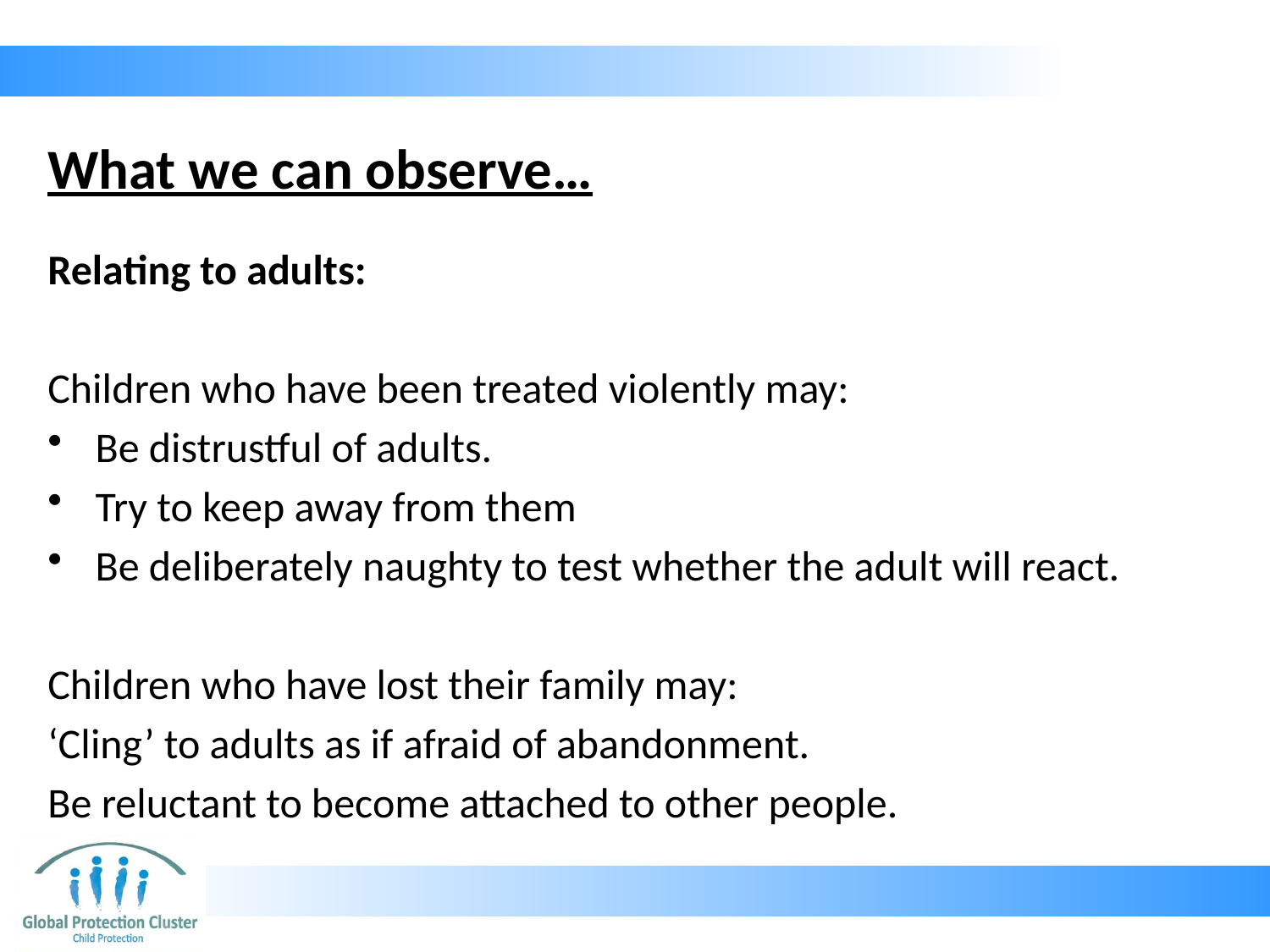

# What we can observe…
Relating to adults:

Children who have been treated violently may:
Be distrustful of adults.
Try to keep away from them
Be deliberately naughty to test whether the adult will react.

Children who have lost their family may:
‘Cling’ to adults as if afraid of abandonment.
Be reluctant to become attached to other people.